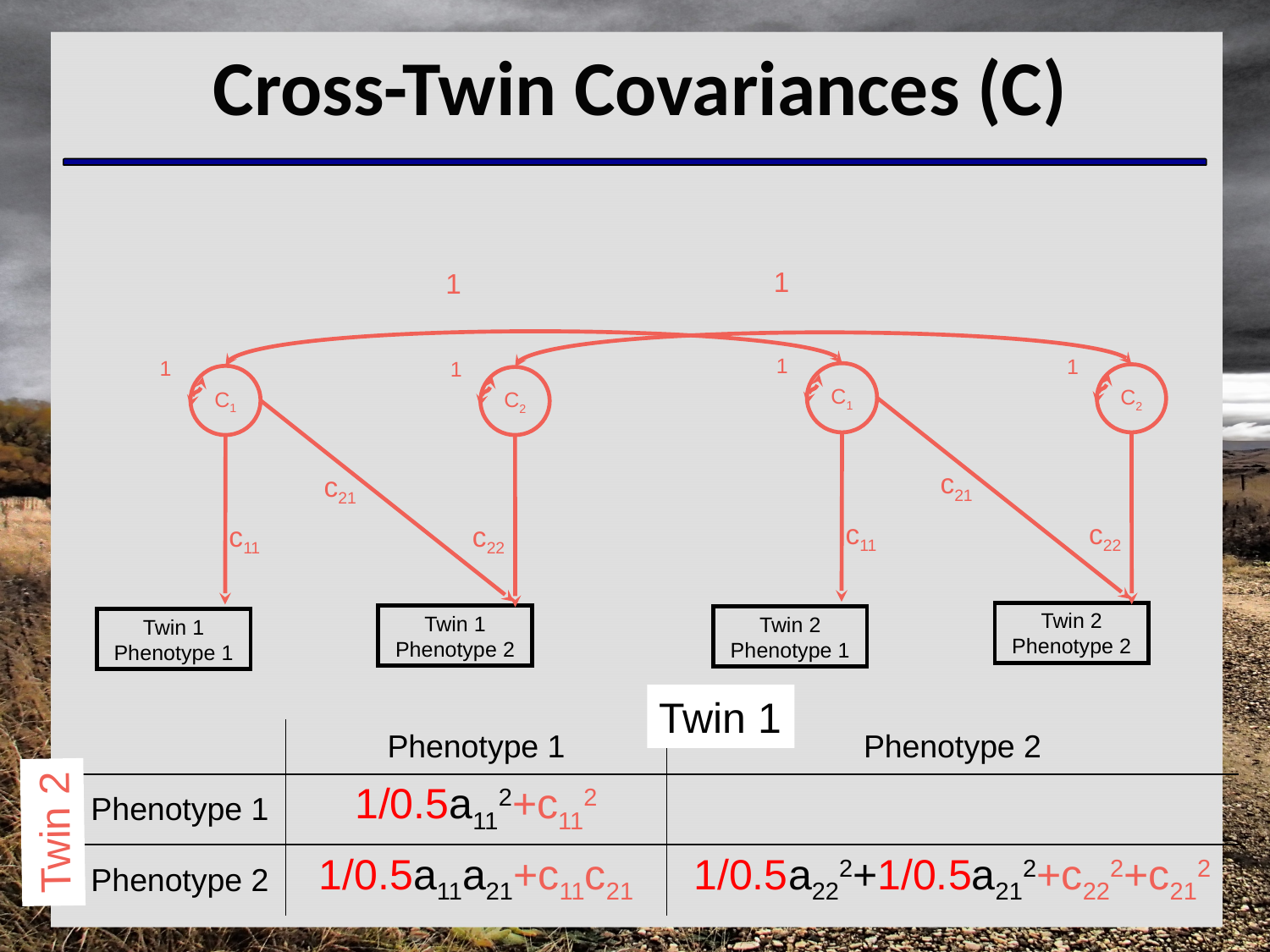

# Cross-Twin Covariances (C)

1
1
1
1
1
1
C1
C2
C1
C2
c21
c21
c11
c22
c11
c22
Twin 2
Phenotype 2
Twin 1
Phenotype 2
Twin 2
Phenotype 1
Twin 1
Phenotype 1
Twin 1
|  | Phenotype 1 | Phenotype 2 |
| --- | --- | --- |
| Phenotype 1 | 1/0.5a112+c112 |  |
| Phenotype 2 | 1/0.5a11a21+c11c21 | 1/0.5a222+1/0.5a212+c222+c212 |
Twin 2